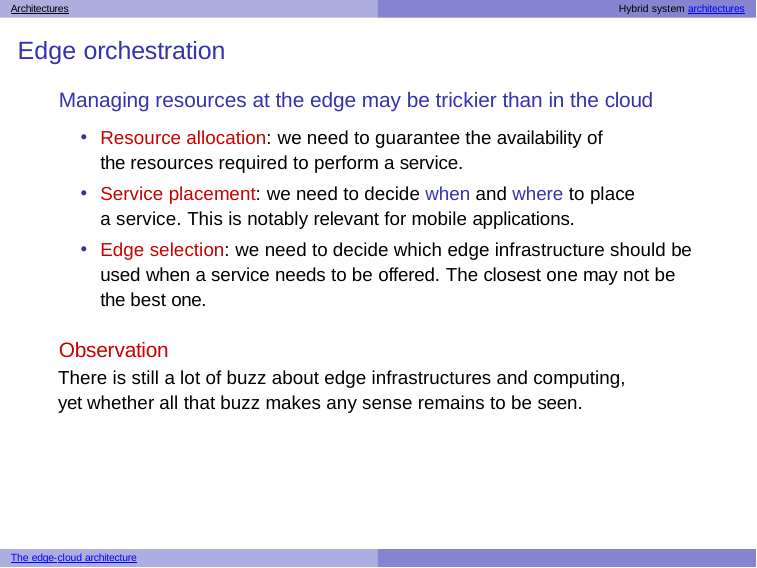

Architectures	Hybrid system architectures
# Edge orchestration
Managing resources at the edge may be trickier than in the cloud
Resource allocation: we need to guarantee the availability of the resources required to perform a service.
Service placement: we need to decide when and where to place a service. This is notably relevant for mobile applications.
Edge selection: we need to decide which edge infrastructure should be used when a service needs to be offered. The closest one may not be the best one.

Observation
There is still a lot of buzz about edge infrastructures and computing, yet whether all that buzz makes any sense remains to be seen.

The edge-cloud architecture